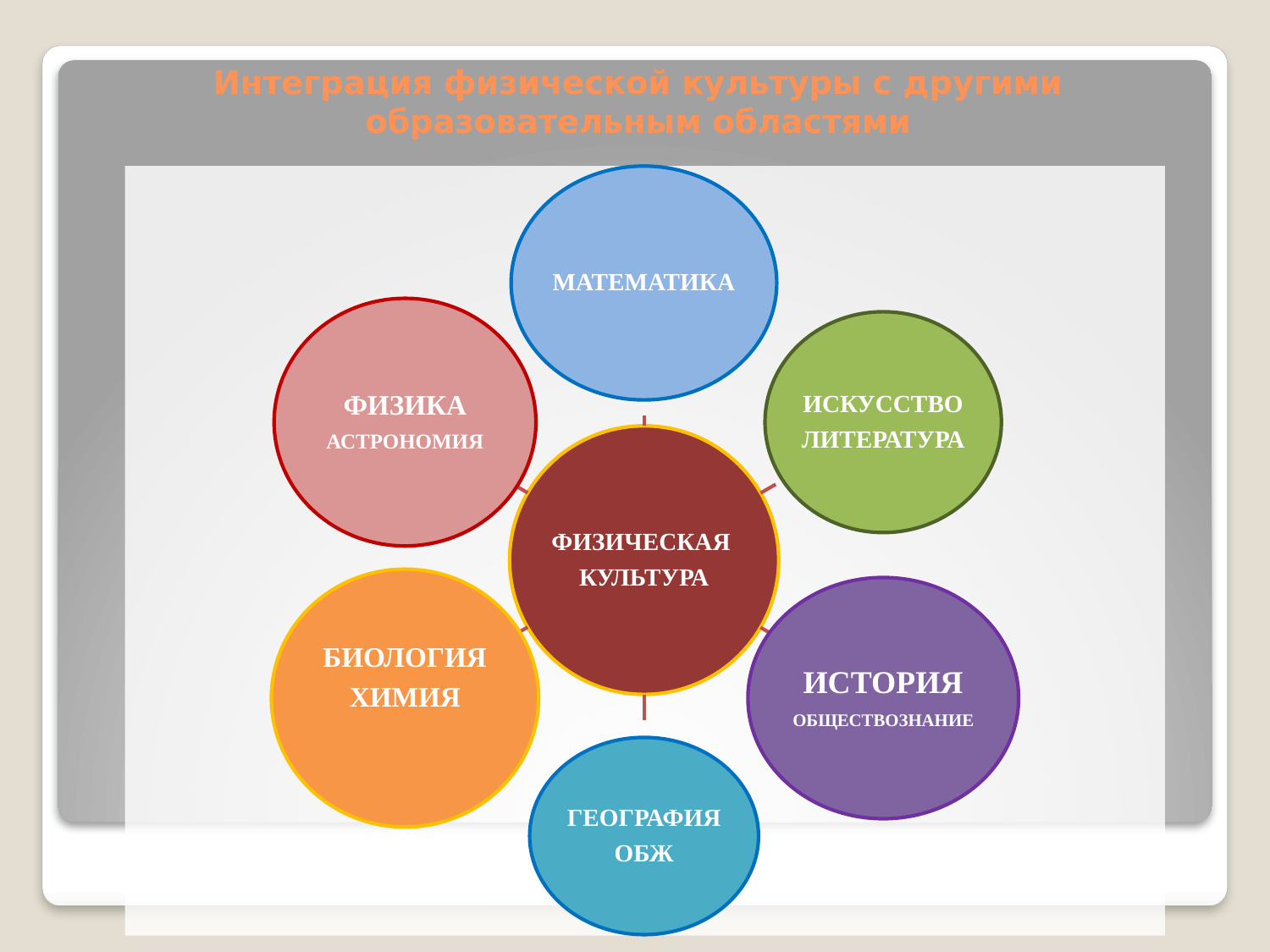

# Интеграция физической культуры с другими образовательным областями
ФИЗИЧЕСКАЯ
КУЛЬТУРА

МАТЕМАТИКА

ИСКУССТВО
ЛИТЕРАТУРА

ИСТОРИЯ
ОБЩЕСТВОЗНАНИЕ

ГЕОГРАФИЯ
ОБЖ

БИОЛОГИЯ
ХИМИЯ

ФИЗИКА
АСТРОНОМИЯ